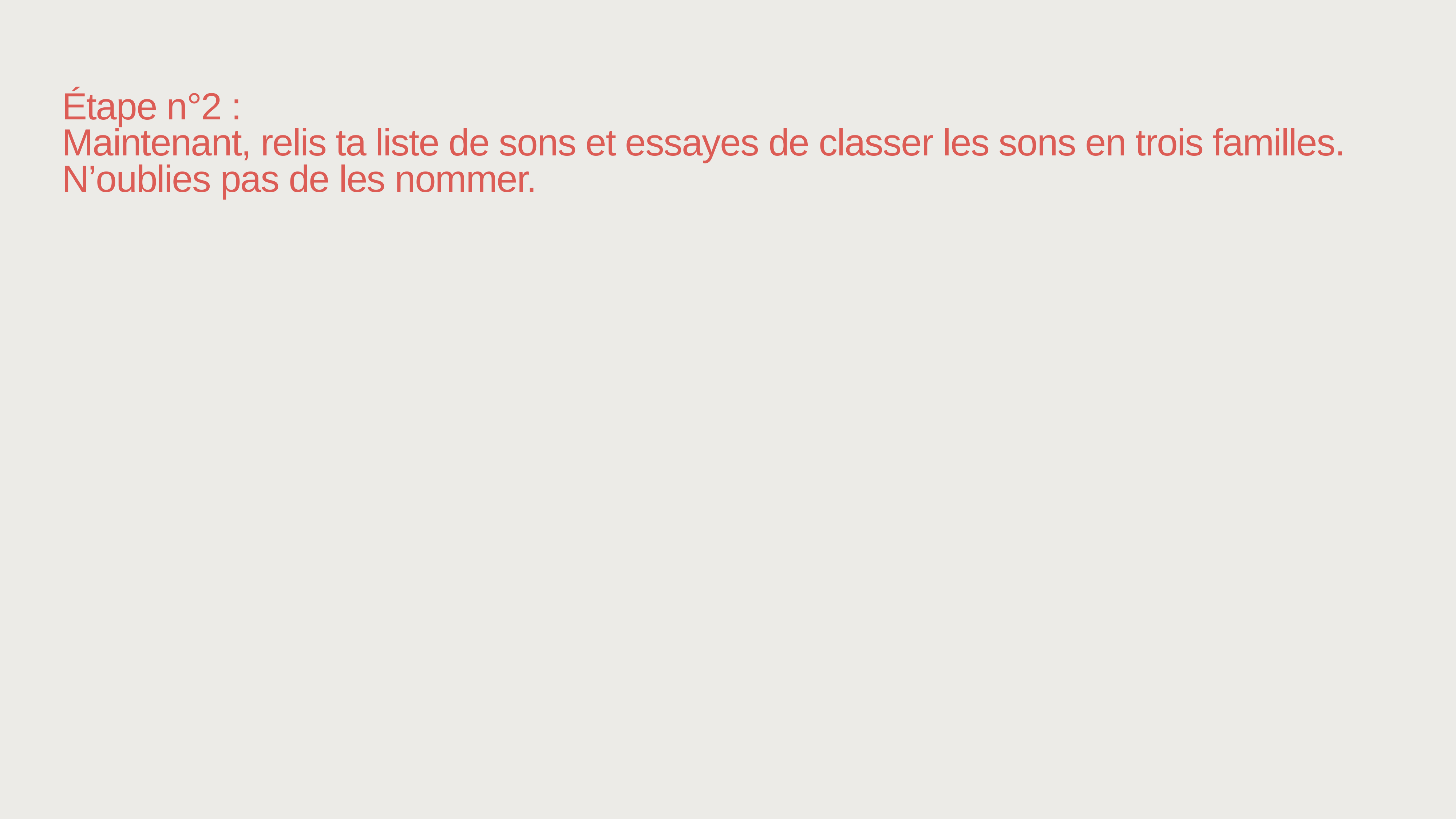

Étape n°2 :
Maintenant, relis ta liste de sons et essayes de classer les sons en trois familles.
N’oublies pas de les nommer.